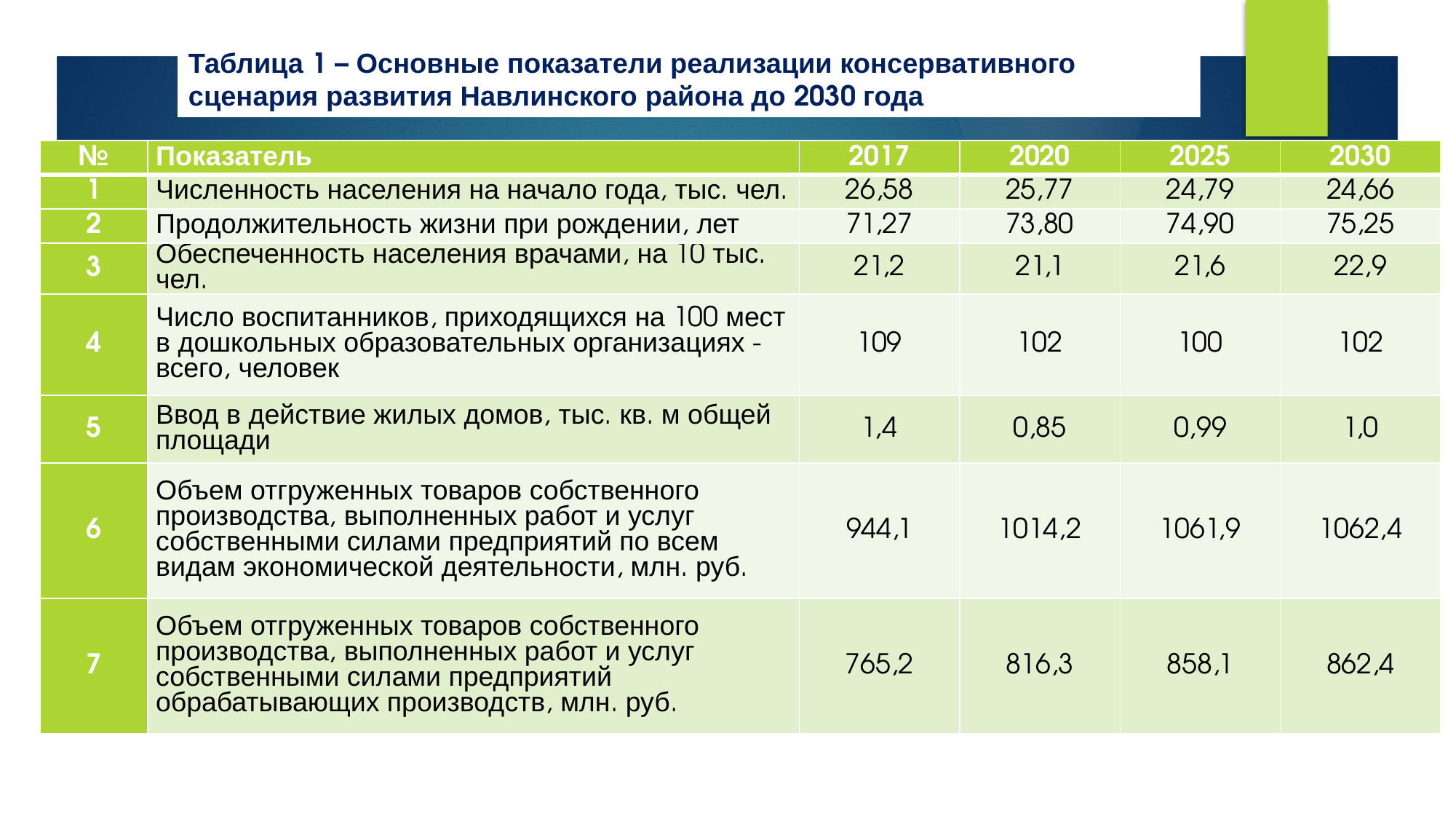

# Таблица 1 – Основные показатели реализации консервативного сценария развития Навлинского района до 2030 года
| № | Показатель | 2017 | 2020 | 2025 | 2030 |
| --- | --- | --- | --- | --- | --- |
| 1 | Численность населения на начало года, тыс. чел. | 26,58 | 25,77 | 24,79 | 24,66 |
| 2 | Продолжительность жизни при рождении, лет | 71,27 | 73,80 | 74,90 | 75,25 |
| 3 | Обеспеченность населения врачами, на 10 тыс. чел. | 21,2 | 21,1 | 21,6 | 22,9 |
| 4 | Число воспитанников, приходящихся на 100 мест в дошкольных образовательных организациях - всего, человек | 109 | 102 | 100 | 102 |
| 5 | Ввод в действие жилых домов, тыс. кв. м общей площади | 1,4 | 0,85 | 0,99 | 1,0 |
| 6 | Объем отгруженных товаров собственного производства, выполненных работ и услуг собственными силами предприятий по всем видам экономической деятельности, млн. руб. | 944,1 | 1014,2 | 1061,9 | 1062,4 |
| 7 | Объем отгруженных товаров собственного производства, выполненных работ и услуг собственными силами предприятий обрабатывающих производств, млн. руб. | 765,2 | 816,3 | 858,1 | 862,4 |